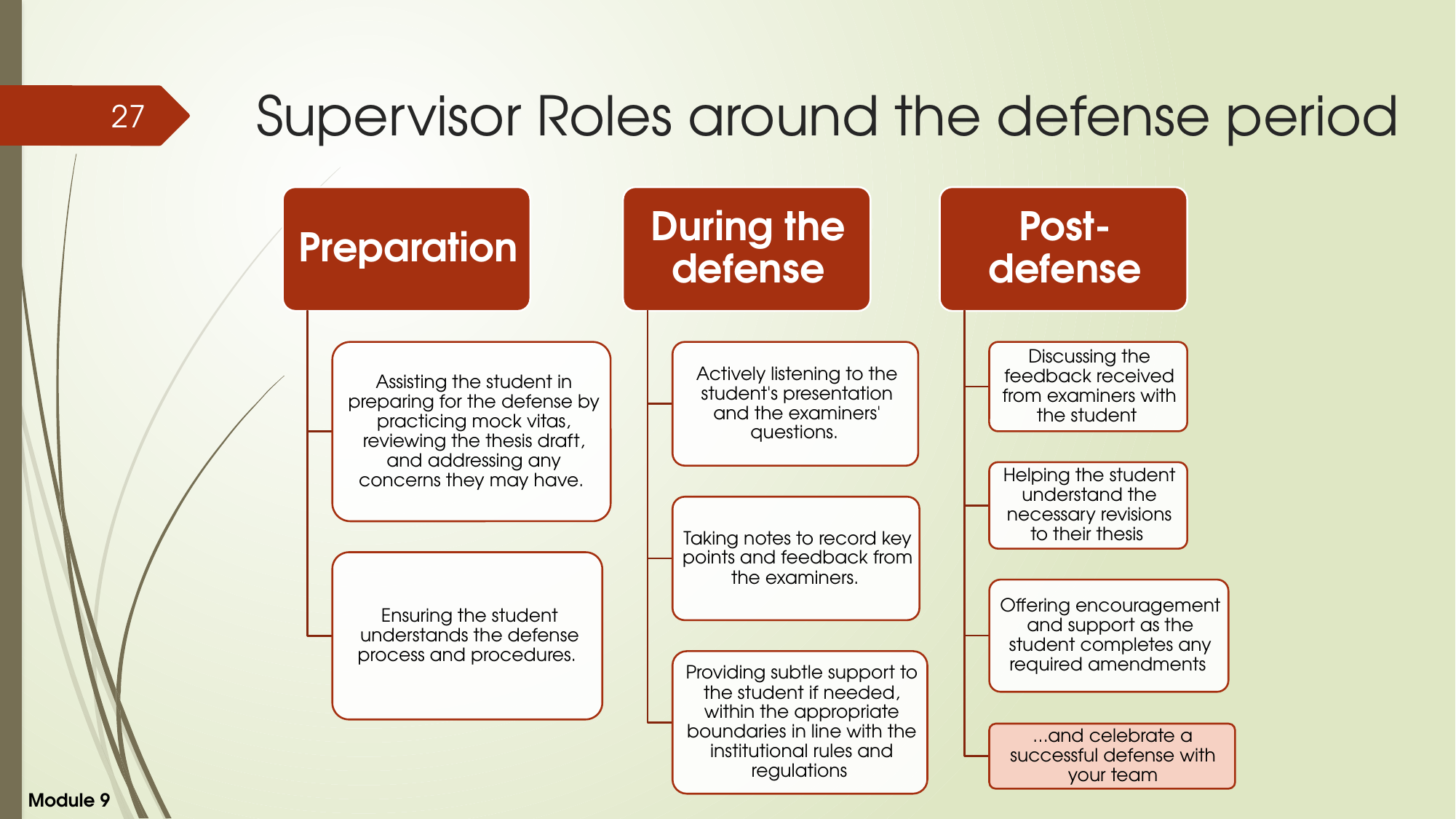

# Supervisor Roles around the defense period
27
Preparation
Assisting the student in preparing for the defense by practicing mock vitas, reviewing the thesis draft, and addressing any concerns they may have.
Ensuring the student understands the defense process and procedures.
During the defense
Actively listening to the student's presentation and the examiners' questions.
Taking notes to record key points and feedback from the examiners.
Providing subtle support to the student if needed, within the appropriate boundaries in line with the institutional rules and regulations
Post-defense
Discussing the feedback received from examiners with the student
Helping the student understand the necessary revisions to their thesis
Offering encouragement and support as the student completes any required amendments
…and celebrate a successful defense with your team